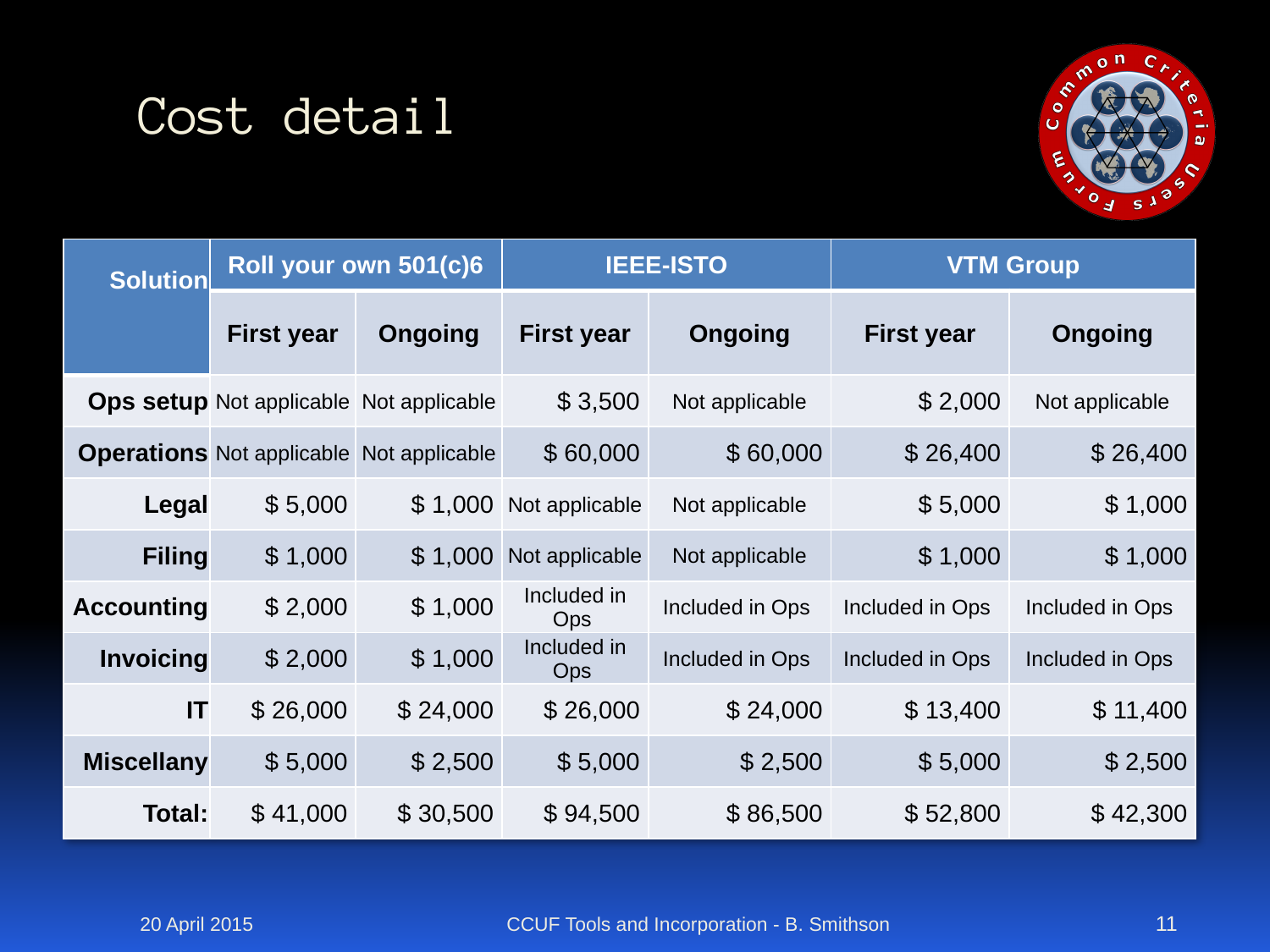

# Cost detail
| Solution | Roll your own 501(c)6 |  | IEEE-ISTO |  | VTM Group |  |
| --- | --- | --- | --- | --- | --- | --- |
|  | First year | Ongoing | First year | Ongoing | First year | Ongoing |
| Ops setup | Not applicable | Not applicable | $ 3,500 | Not applicable | $ 2,000 | Not applicable |
| Operations | Not applicable | Not applicable | $ 60,000 | $ 60,000 | $ 26,400 | $ 26,400 |
| Legal | $ 5,000 | $ 1,000 | Not applicable | Not applicable | $ 5,000 | $ 1,000 |
| Filing | $ 1,000 | $ 1,000 | Not applicable | Not applicable | $ 1,000 | $ 1,000 |
| Accounting | $ 2,000 | $ 1,000 | Included in Ops | Included in Ops | Included in Ops | Included in Ops |
| Invoicing | $ 2,000 | $ 1,000 | Included in Ops | Included in Ops | Included in Ops | Included in Ops |
| IT | $ 26,000 | $ 24,000 | $ 26,000 | $ 24,000 | $ 13,400 | $ 11,400 |
| Miscellany | $ 5,000 | $ 2,500 | $ 5,000 | $ 2,500 | $ 5,000 | $ 2,500 |
| Total: | $ 41,000 | $ 30,500 | $ 94,500 | $ 86,500 | $ 52,800 | $ 42,300 |
20 April 2015
CCUF Tools and Incorporation - B. Smithson
11